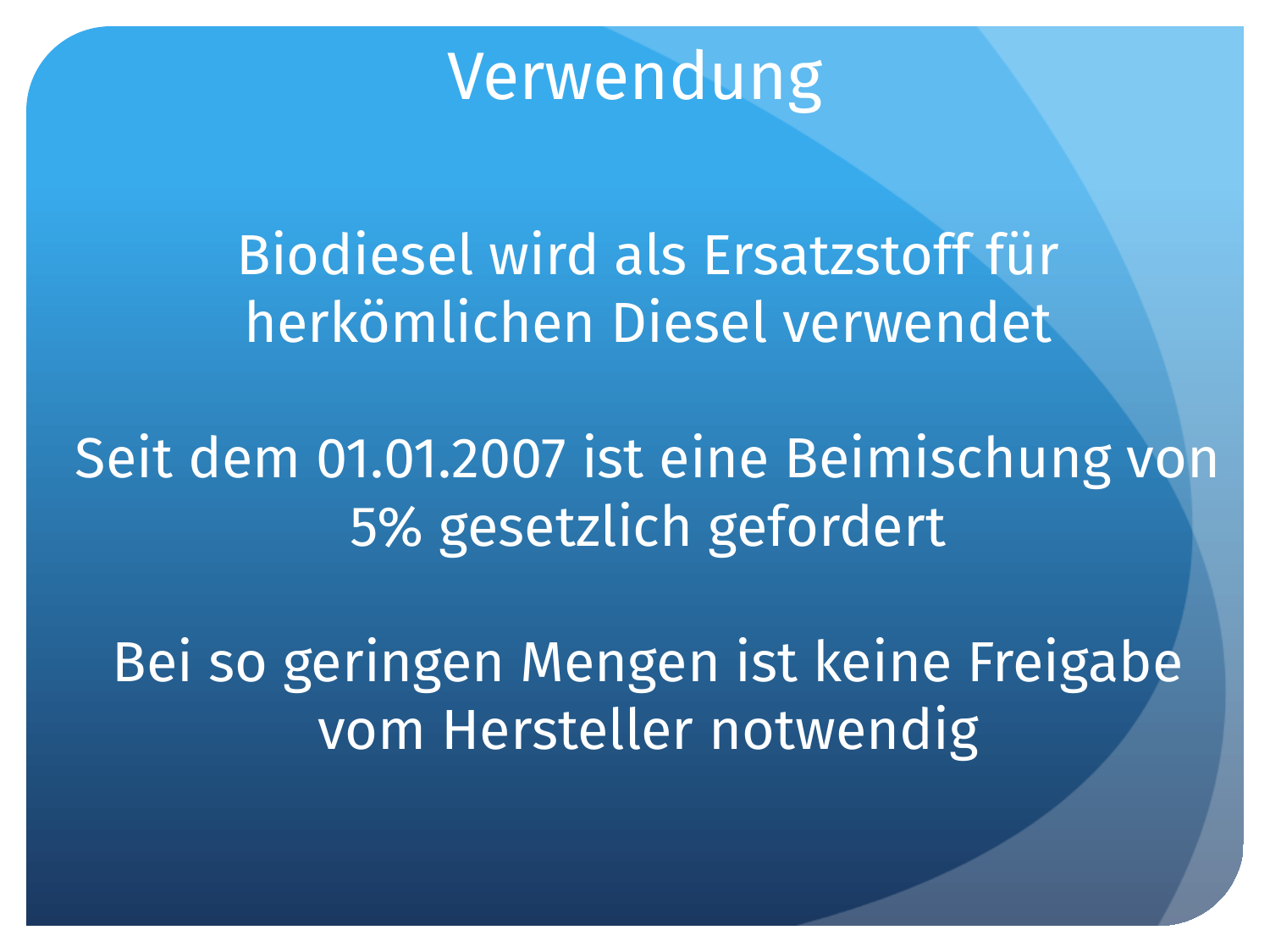

# Verwendung

Biodiesel wird als Ersatzstoff für herkömlichen Diesel verwendet

Seit dem 01.01.2007 ist eine Beimischung von 5% gesetzlich gefordert

Bei so geringen Mengen ist keine Freigabe vom Hersteller notwendig